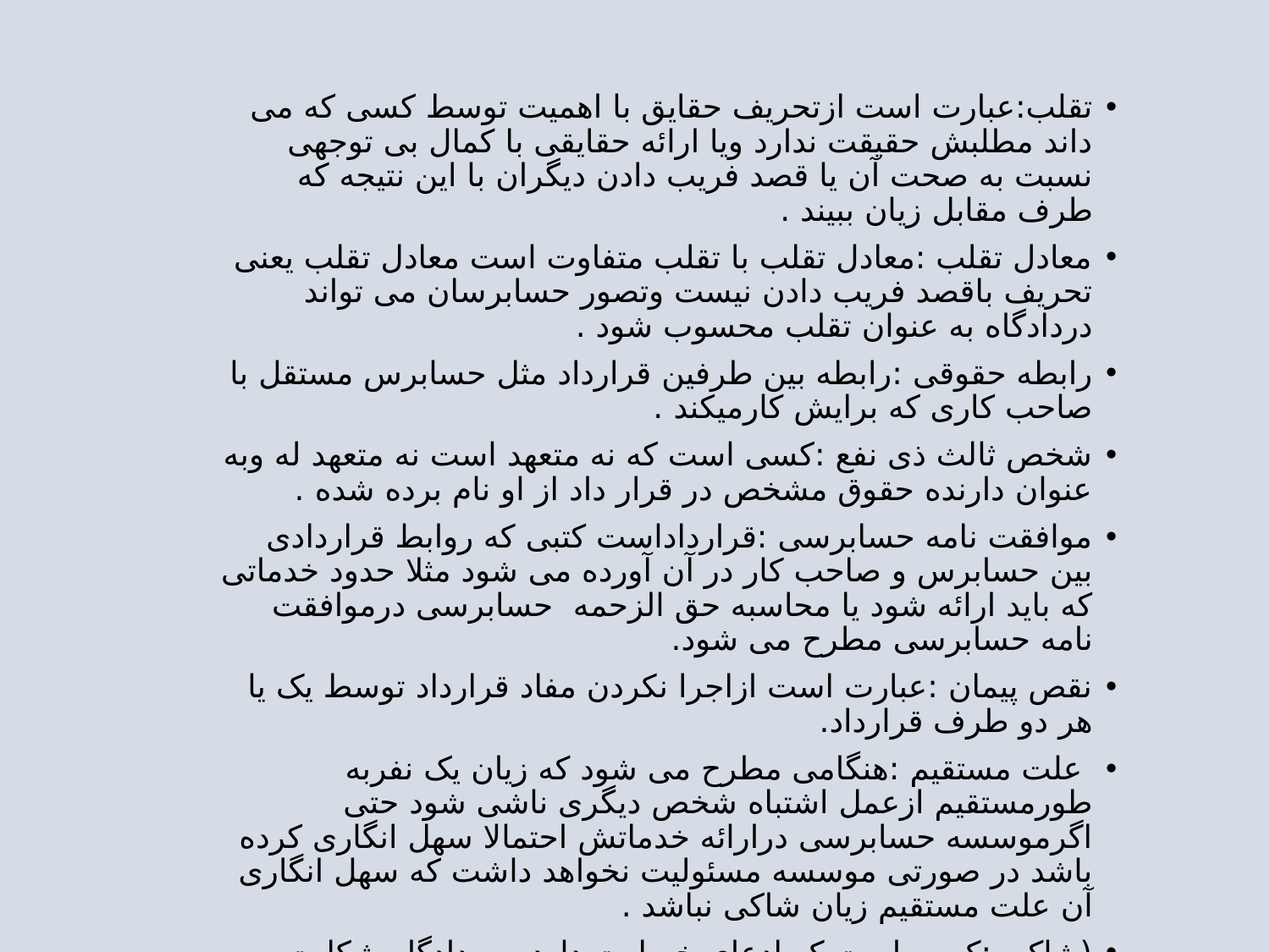

تقلب:عبارت است ازتحریف حقایق با اهمیت توسط کسی که می داند مطلبش حقیقت ندارد ویا ارائه حقایقی با کمال بی توجهی نسبت به صحت آن یا قصد فریب دادن دیگران با این نتیجه که طرف مقابل زیان ببیند .
معادل تقلب :معادل تقلب با تقلب متفاوت است معادل تقلب یعنی تحریف باقصد فریب دادن نیست وتصور حسابرسان می تواند دردادگاه به عنوان تقلب محسوب شود .
رابطه حقوقی :رابطه بین طرفین قرارداد مثل حسابرس مستقل با صاحب کاری که برایش کارمیکند .
شخص ثالث ذی نفع :کسی است که نه متعهد است نه متعهد له وبه عنوان دارنده حقوق مشخص در قرار داد از او نام برده شده .
موافقت نامه حسابرسی :قرارداداست کتبی که روابط قراردادی بین حسابرس و صاحب کار در آن آورده می شود مثلا حدود خدماتی که باید ارائه شود یا محاسبه حق الزحمه  حسابرسی درموافقت نامه حسابرسی مطرح می شود.
نقص پیمان :عبارت است ازاجرا نکردن مفاد قرارداد توسط یک یا هر دو طرف قرارداد.
 علت مستقیم :هنگامی مطرح می شود که زیان یک نفربه طورمستقیم ازعمل اشتباه شخص دیگری ناشی شود حتی اگرموسسه حسابرسی درارائه خدماتش احتمالا سهل انگاری کرده باشد در صورتی موسسه مسئولیت نخواهد داشت که سهل انگاری آن علت مستقیم زیان شاکی نباشد .
(شاکی :کسی است که ادعای خسارت دارد وبه دادگاه شکایت میبرد .)